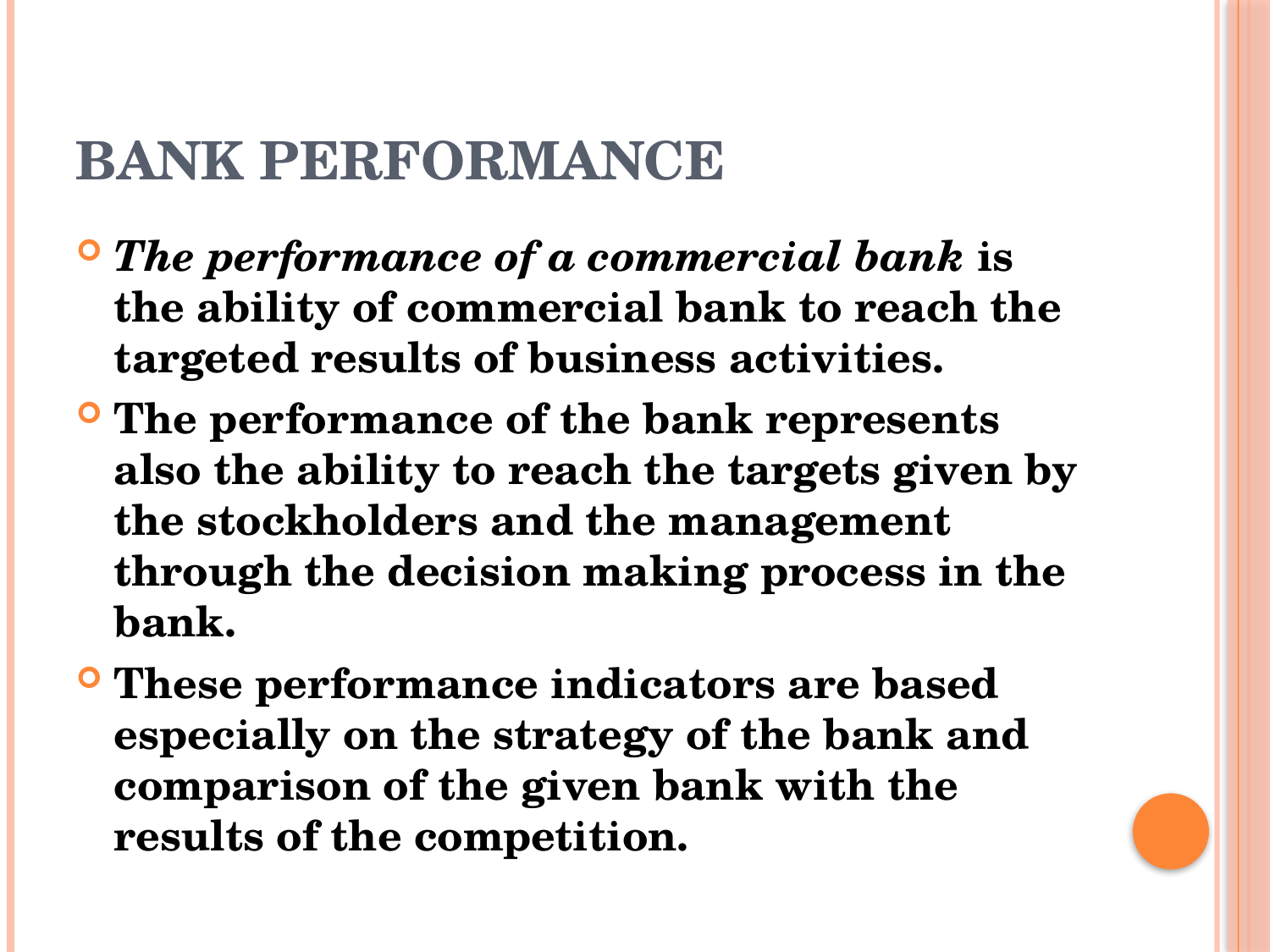

# Bank performance
The performance of a commercial bank is the ability of commercial bank to reach the targeted results of business activities.
The performance of the bank represents also the ability to reach the targets given by the stockholders and the management through the decision making process in the bank.
These performance indicators are based especially on the strategy of the bank and comparison of the given bank with the results of the competition.